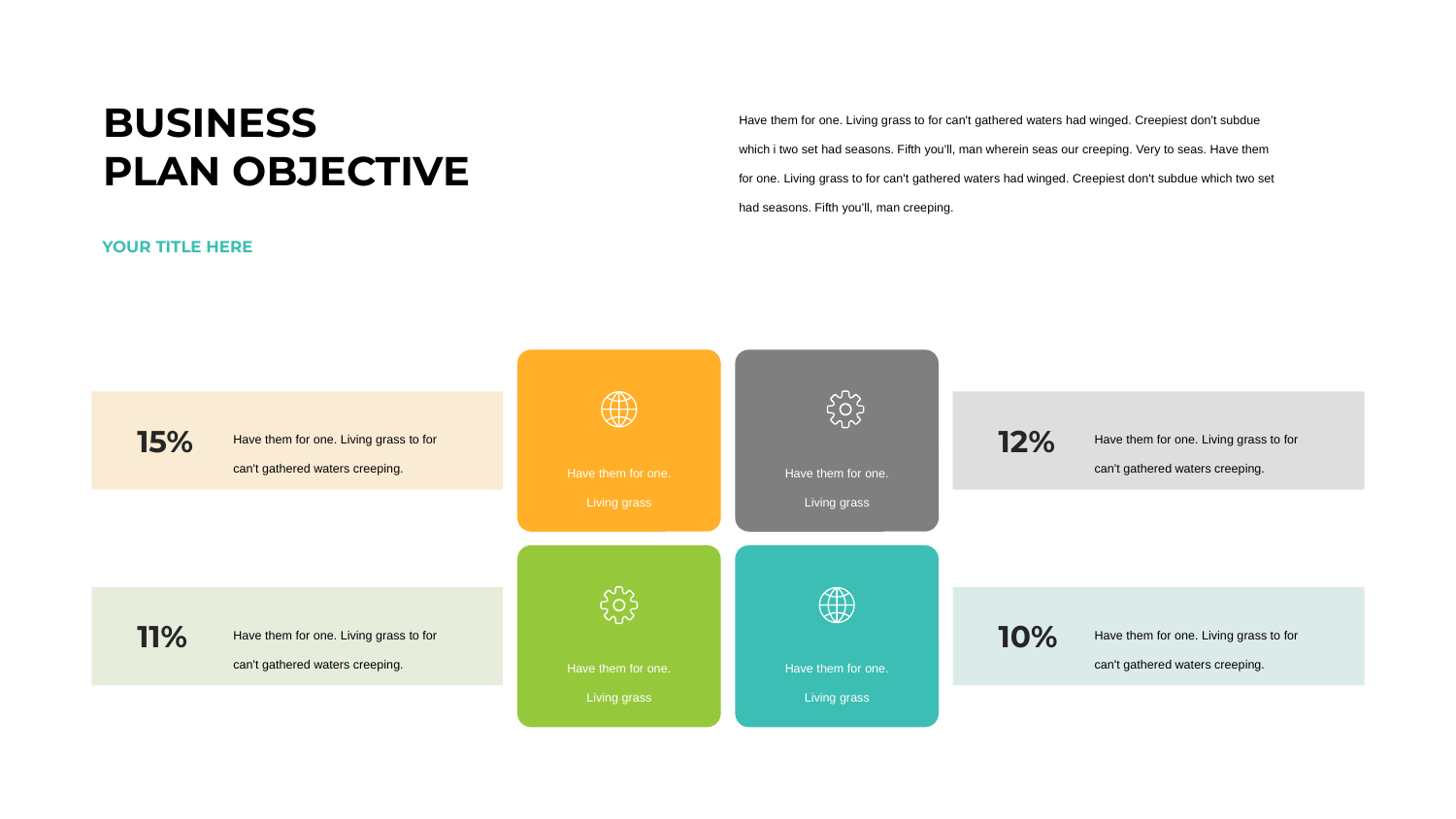

BUSINESS
PLAN OBJECTIVE
Have them for one. Living grass to for can't gathered waters had winged. Creepiest don't subdue which i two set had seasons. Fifth you'll, man wherein seas our creeping. Very to seas. Have them for one. Living grass to for can't gathered waters had winged. Creepiest don't subdue which two set had seasons. Fifth you'll, man creeping.
YOUR TITLE HERE

Have them for one. Living grass to for can't gathered waters creeping.
15%
Have them for one. Living grass to for can't gathered waters creeping.
12%
Have them for one. Living grass
Have them for one. Living grass

Have them for one. Living grass to for can't gathered waters creeping.
11%
Have them for one. Living grass to for can't gathered waters creeping.
10%
Have them for one. Living grass
Have them for one. Living grass